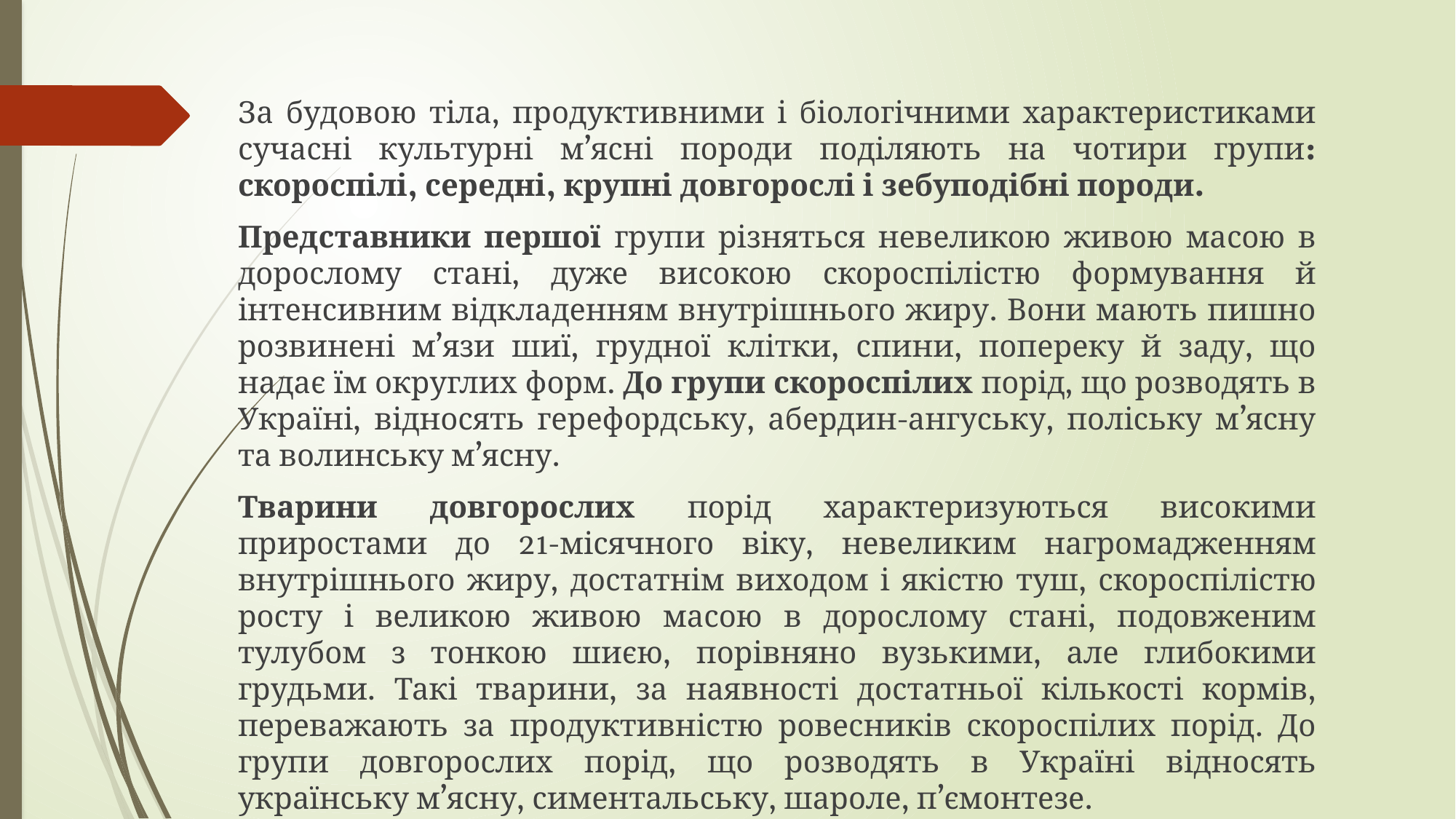

За будовою тіла, продуктивними і біологічними характеристиками сучасні культурні м’ясні породи поділяють на чотири групи: скороспілі, середні, крупні довгорослі і зебуподібні породи.
Представники першої групи різняться невеликою живою масою в дорослому стані, дуже високою скороспілістю формування й інтенсивним відкладенням внутрішнього жиру. Вони мають пишно розвинені м’язи шиї, грудної клітки, спини, попереку й заду, що надає їм округлих форм. До групи скороспілих порід, що розводять в Україні, відносять герефордську, абердин-ангуську, поліську м’ясну та волинську м’ясну.
Тварини довгорослих порід характеризуються високими приростами до 21-місячного віку, невеликим нагромадженням внутрішнього жиру, достатнім виходом і якістю туш, скороспілістю росту і великою живою масою в дорослому стані, подовженим тулубом з тонкою шиєю, порівняно вузькими, але глибокими грудьми. Такі тварини, за наявності достатньої кількості кормів, переважають за продуктивністю ровесників скороспілих порід. До групи довгорослих порід, що розводять в Україні відносять українську м’ясну, симентальську, шароле, п’ємонтезе.